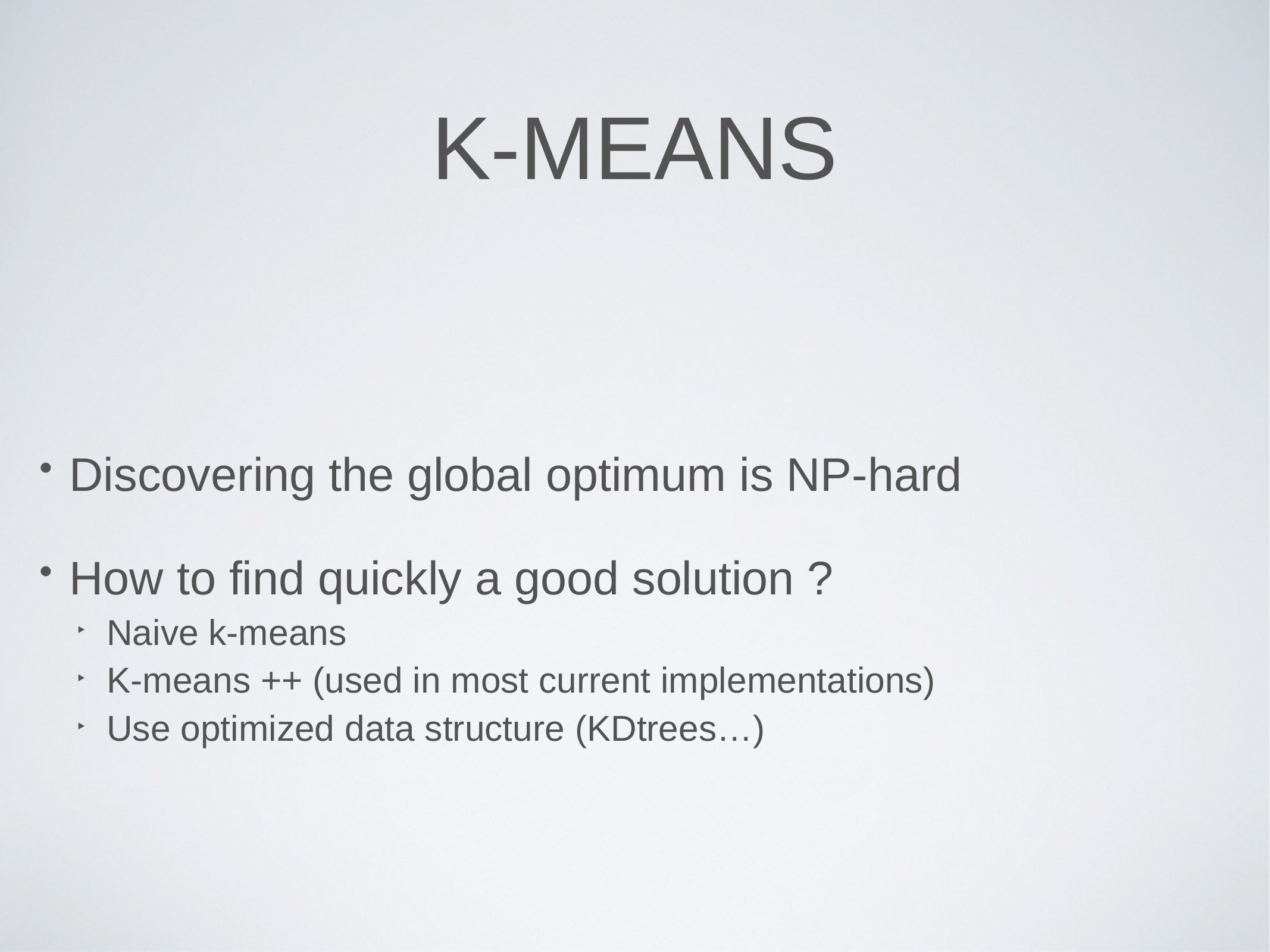

15
# K-means
Discovering the global optimum is NP-hard
How to find quickly a good solution ?
Naive k-means
K-means ++ (used in most current implementations)
Use optimized data structure (KDtrees…)